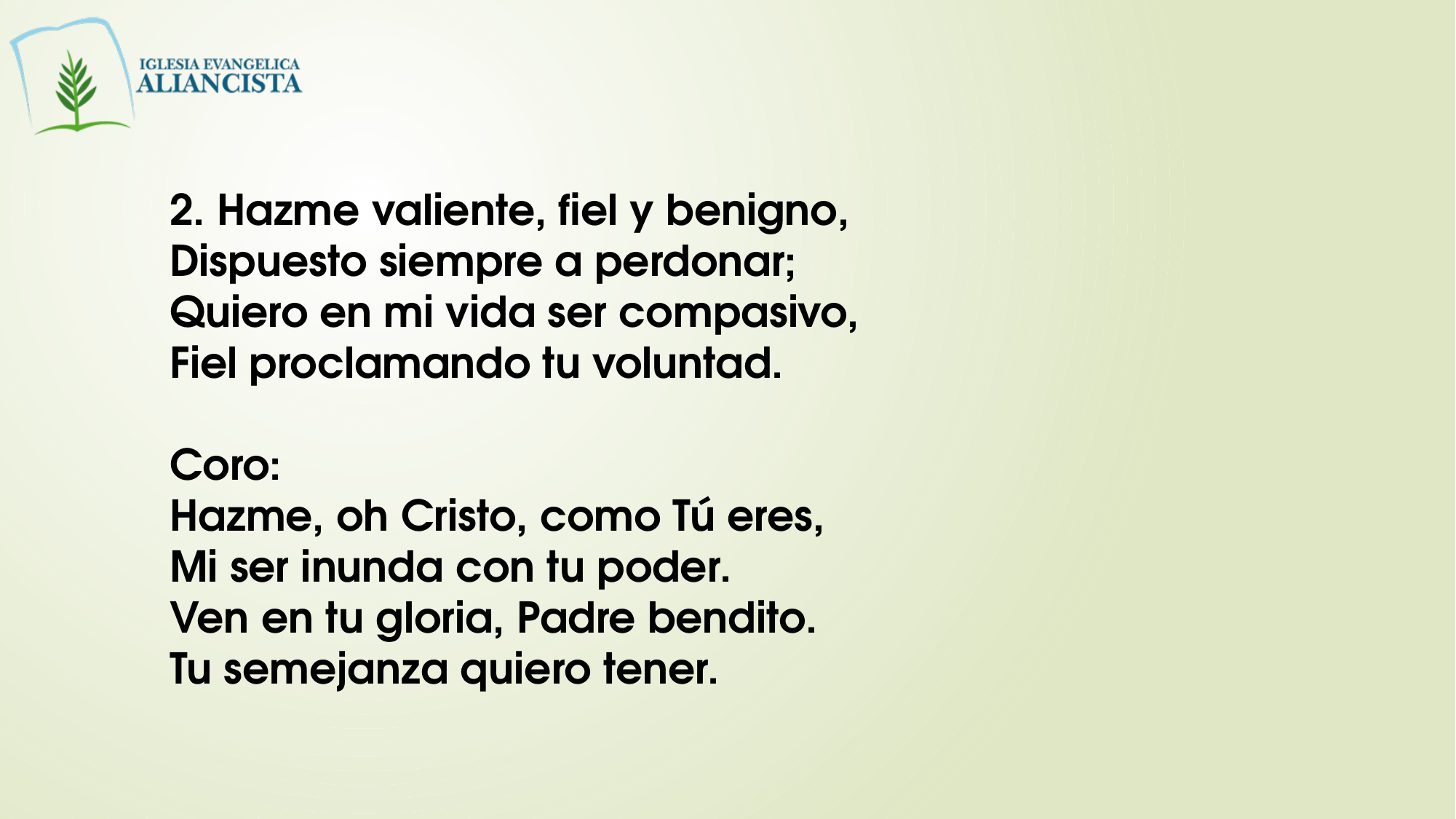

2. Hazme valiente, fiel y benigno,
Dispuesto siempre a perdonar;
Quiero en mi vida ser compasivo,
Fiel proclamando tu voluntad.

Coro:
Hazme, oh Cristo, como Tú eres,
Mi ser inunda con tu poder.
Ven en tu gloria, Padre bendito.
Tu semejanza quiero tener.